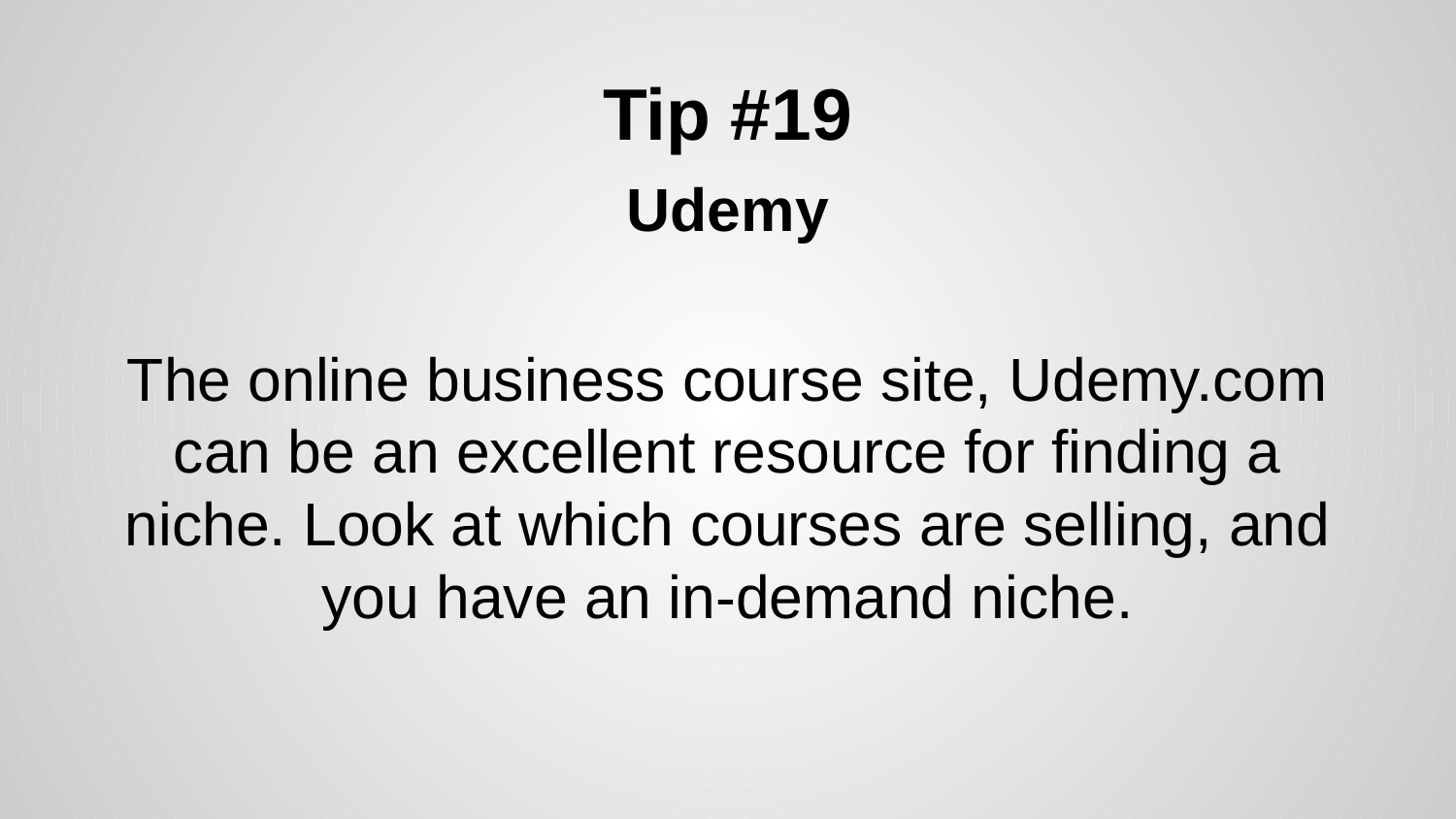

# Tip #19

Udemy

The online business course site, Udemy.com can be an excellent resource for finding a niche. Look at which courses are selling, and you have an in-demand niche.